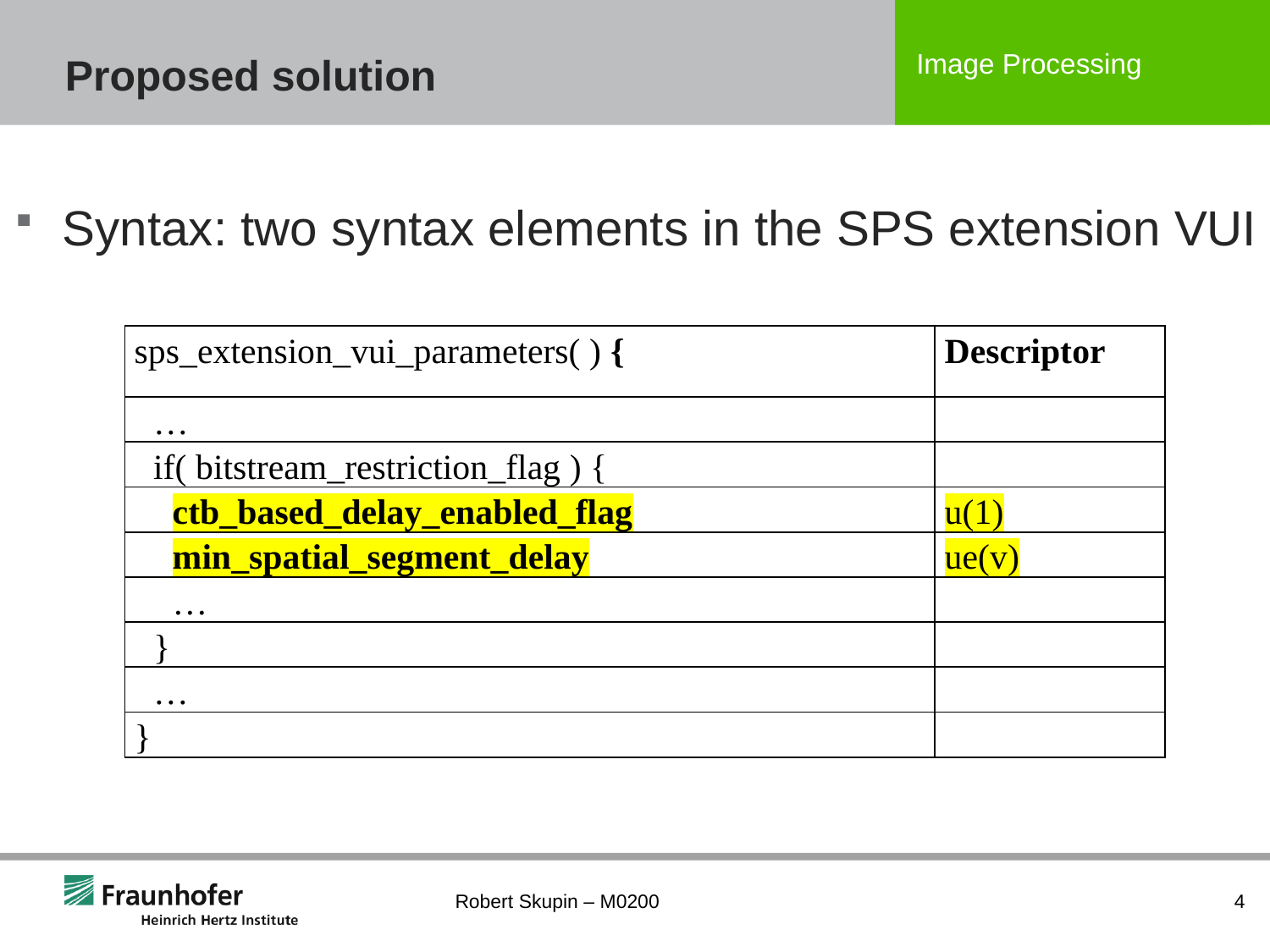

# Proposed solution
Syntax: two syntax elements in the SPS extension VUI
| sps\_extension\_vui\_parameters( ) { | Descriptor |
| --- | --- |
| … |  |
| if( bitstream\_restriction\_flag ) { |  |
| ctb\_based\_delay\_enabled\_flag | u(1) |
| min\_spatial\_segment\_delay | ue(v) |
| … |  |
| } |  |
| … |  |
| } |  |
Robert Skupin – M0200
4